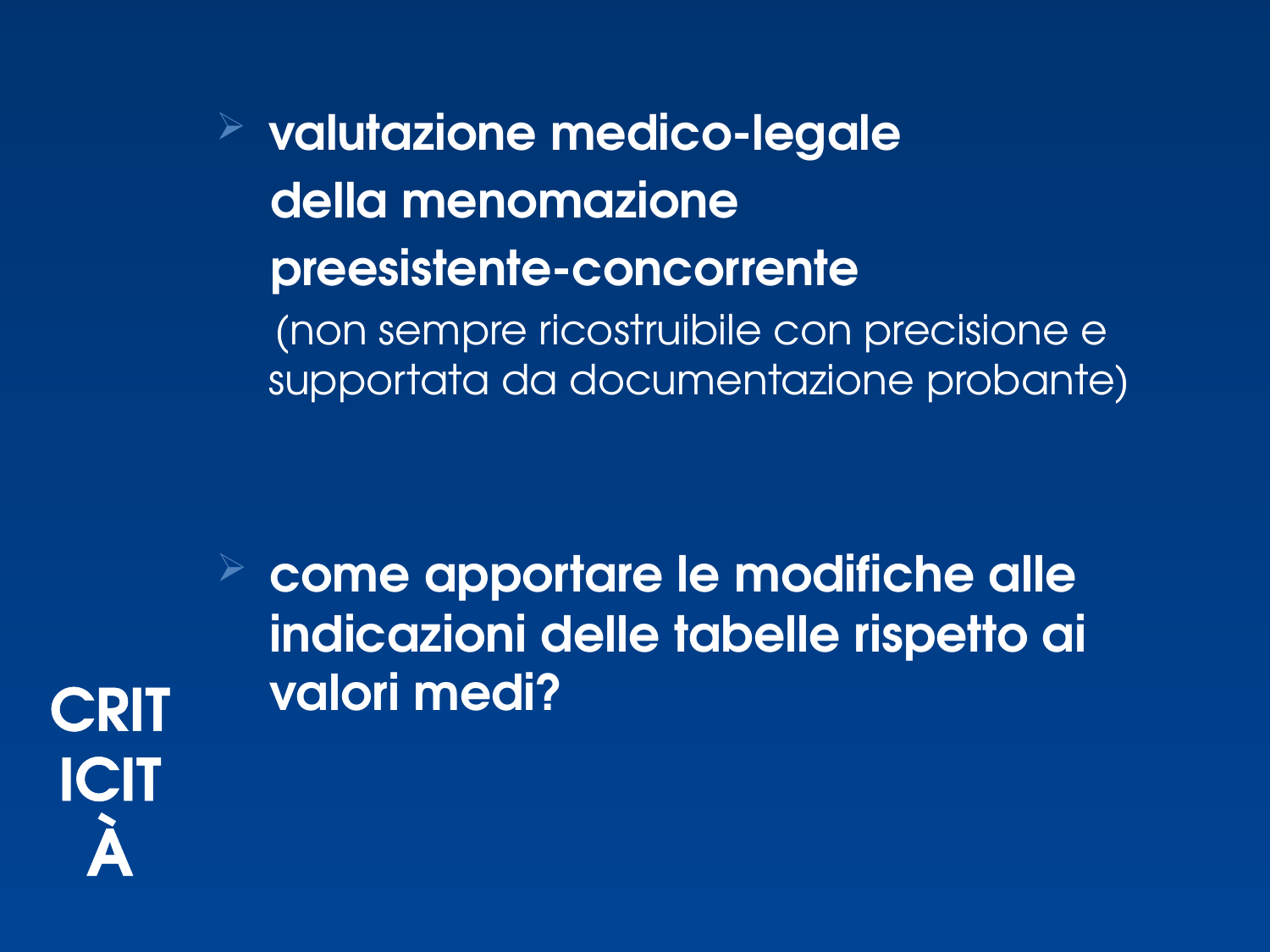

valutazione medico-legale
    della menomazione
    preesistente-concorrente
     (non sempre ricostruibile con precisione e supportata da documentazione probante)
# CRITICITÀ

come apportare le modifiche alle indicazioni delle tabelle rispetto ai valori medi?